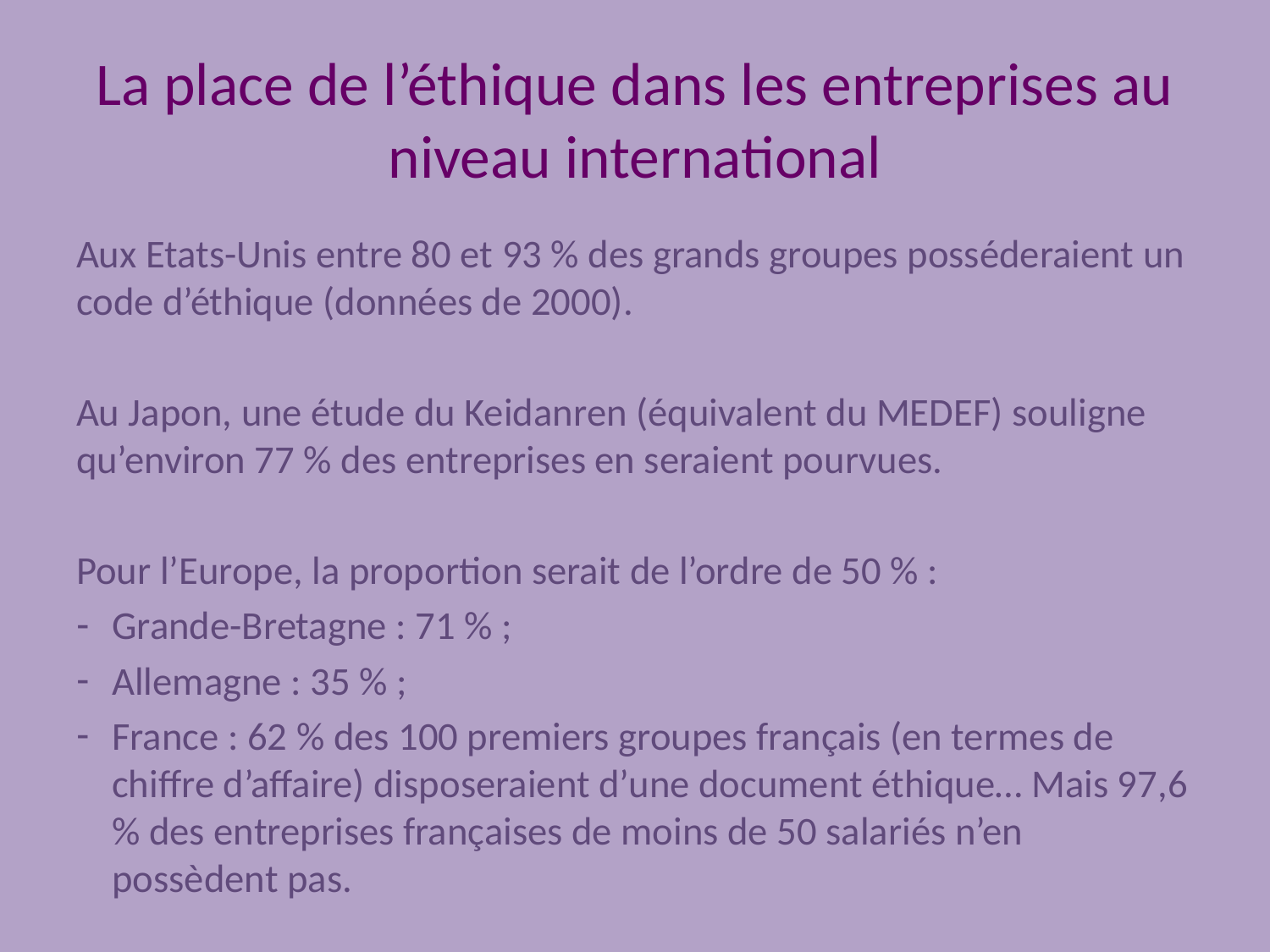

# La place de l’éthique dans les entreprises au niveau international
Aux Etats-Unis entre 80 et 93 % des grands groupes posséderaient un code d’éthique (données de 2000).

Au Japon, une étude du Keidanren (équivalent du MEDEF) souligne qu’environ 77 % des entreprises en seraient pourvues.

Pour l’Europe, la proportion serait de l’ordre de 50 % :
Grande-Bretagne : 71 % ;
Allemagne : 35 % ;
France : 62 % des 100 premiers groupes français (en termes de chiffre d’affaire) disposeraient d’une document éthique… Mais 97,6 % des entreprises françaises de moins de 50 salariés n’en possèdent pas.